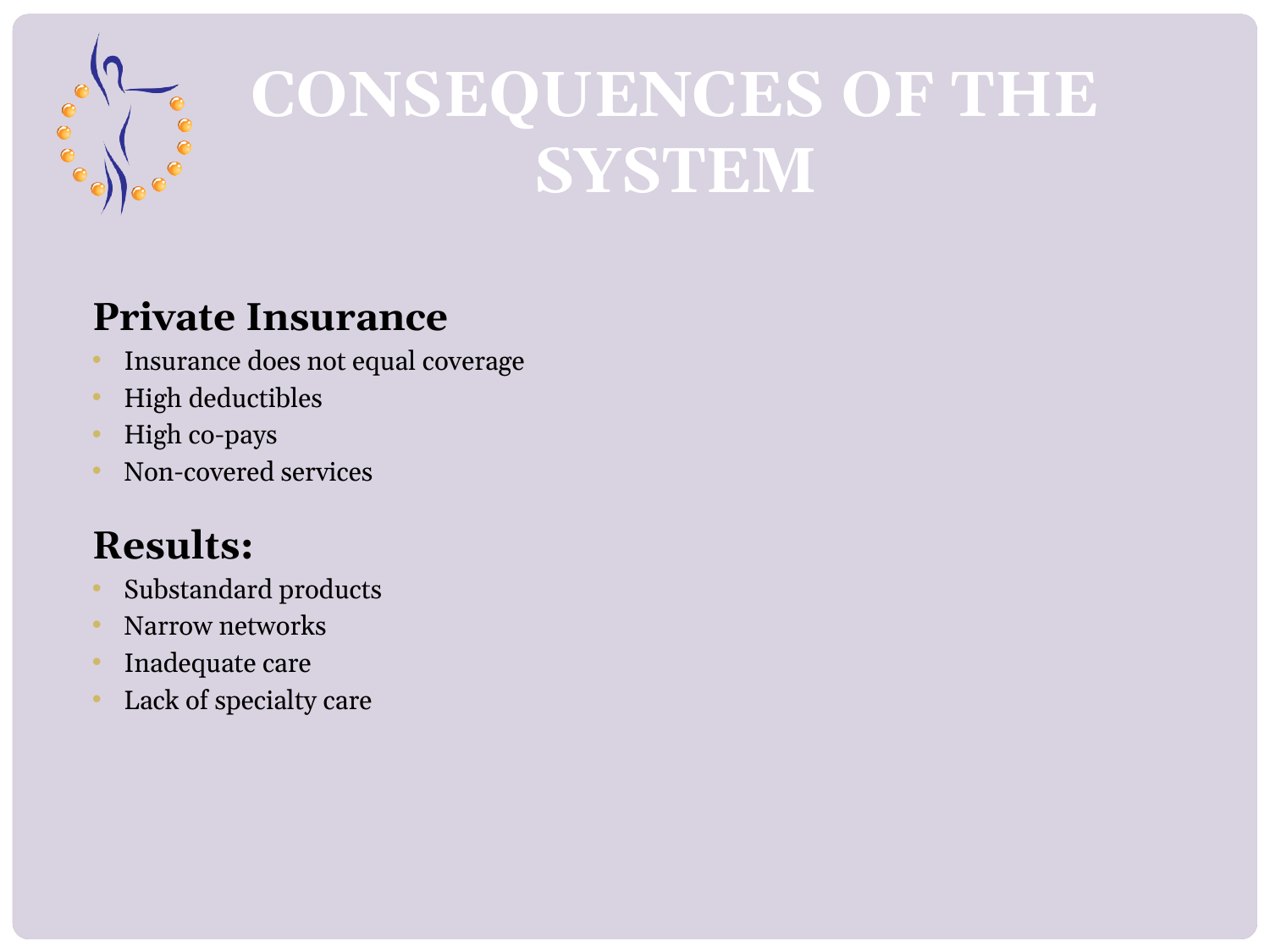

# CONSEQUENCES OF THE SYSTEM
Private Insurance
Insurance does not equal coverage
High deductibles
High co-pays
Non-covered services

Results:
Substandard products
Narrow networks
Inadequate care
Lack of specialty care